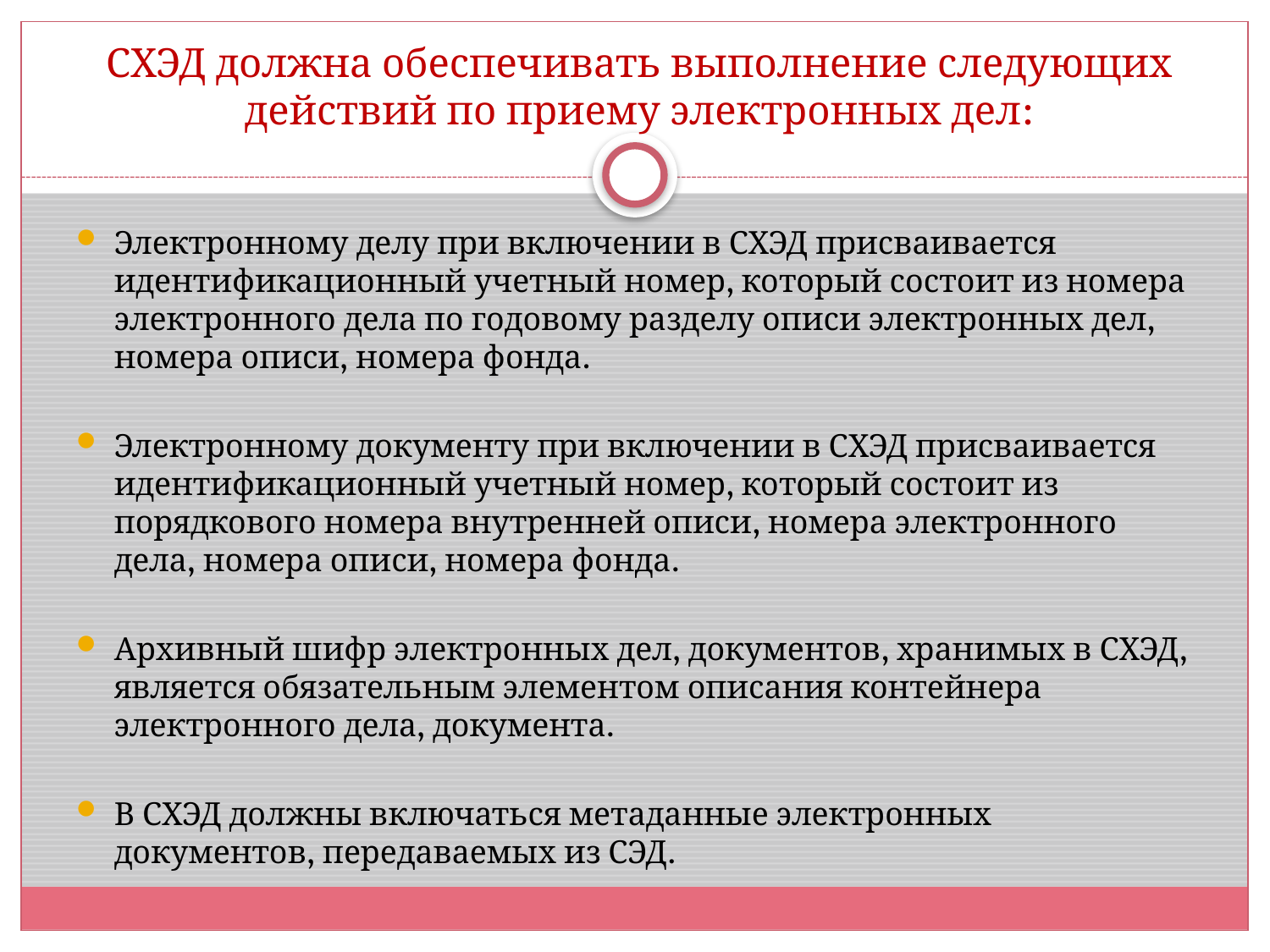

# СХЭД должна обеспечивать выполнение следующих действий по приему электронных дел:
Электронному делу при включении в СХЭД присваивается идентификационный учетный номер, который состоит из номера электронного дела по годовому разделу описи электронных дел, номера описи, номера фонда.

Электронному документу при включении в СХЭД присваивается идентификационный учетный номер, который состоит из порядкового номера внутренней описи, номера электронного дела, номера описи, номера фонда.

Архивный шифр электронных дел, документов, хранимых в СХЭД, является обязательным элементом описания контейнера электронного дела, документа.

В СХЭД должны включаться метаданные электронных документов, передаваемых из СЭД.